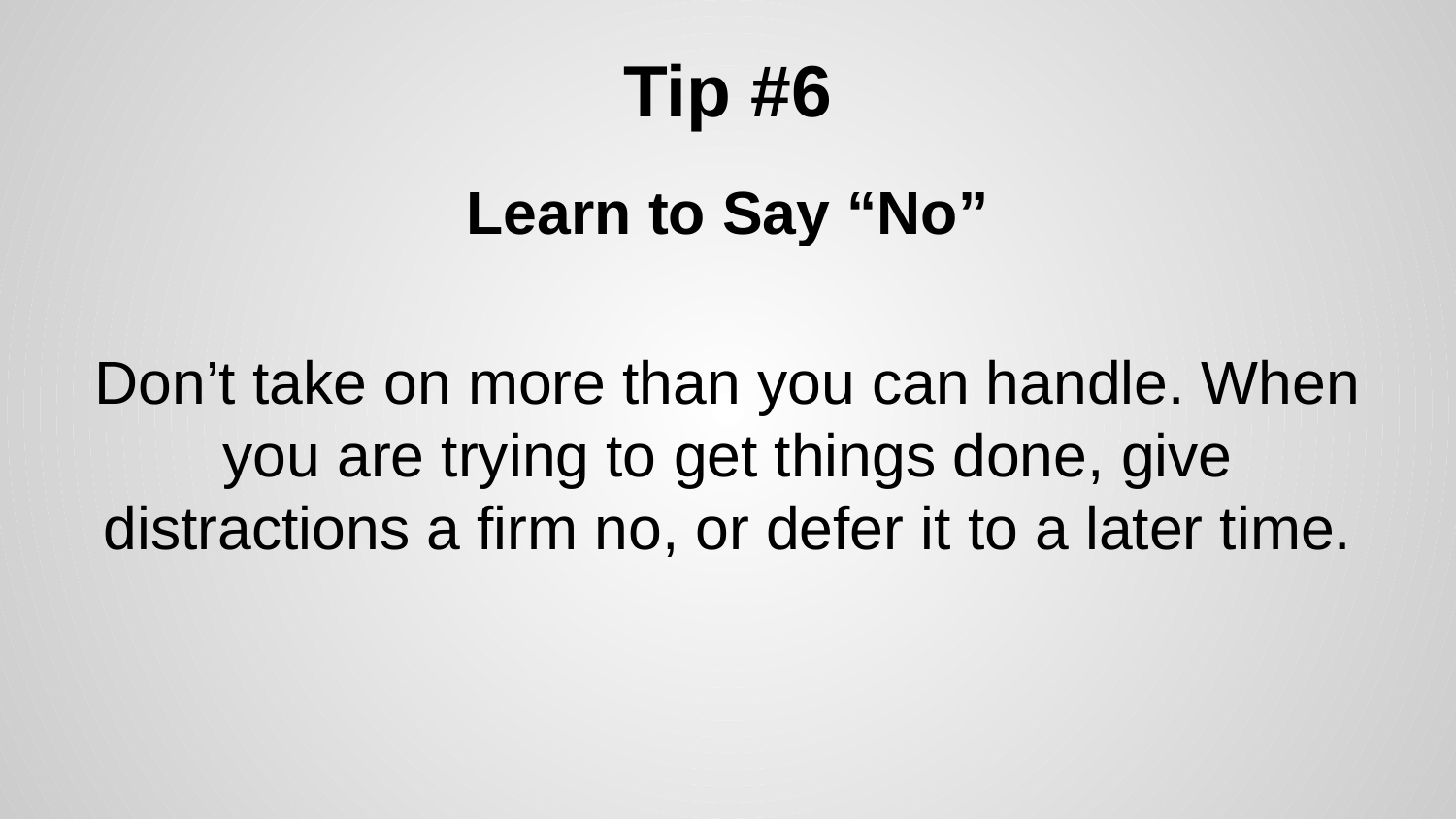

# Tip #6
Learn to Say “No”

Don’t take on more than you can handle. When you are trying to get things done, give distractions a firm no, or defer it to a later time.